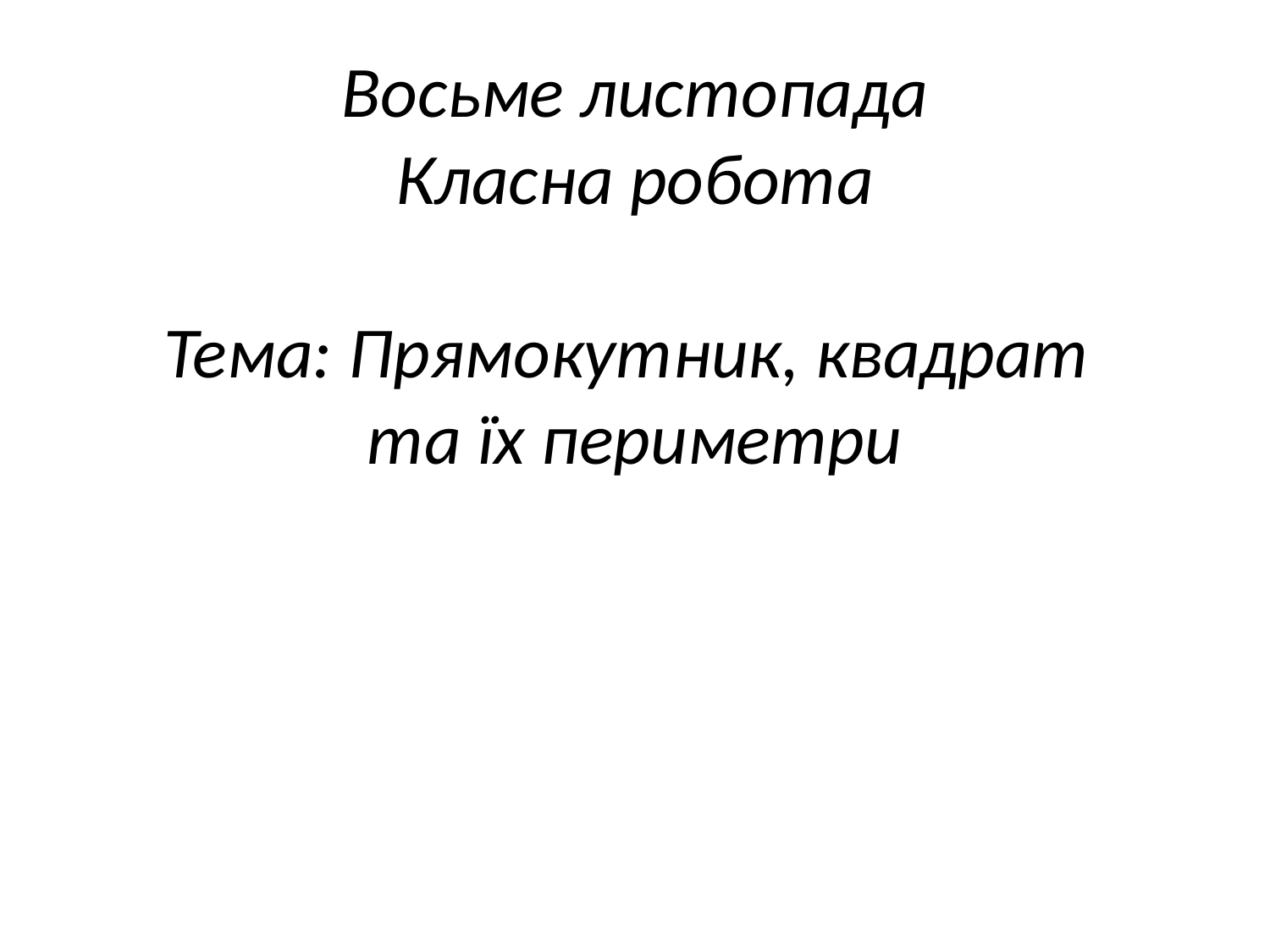

# Восьме листопада Класна робота Тема: Прямокутник, квадрат та їх периметри